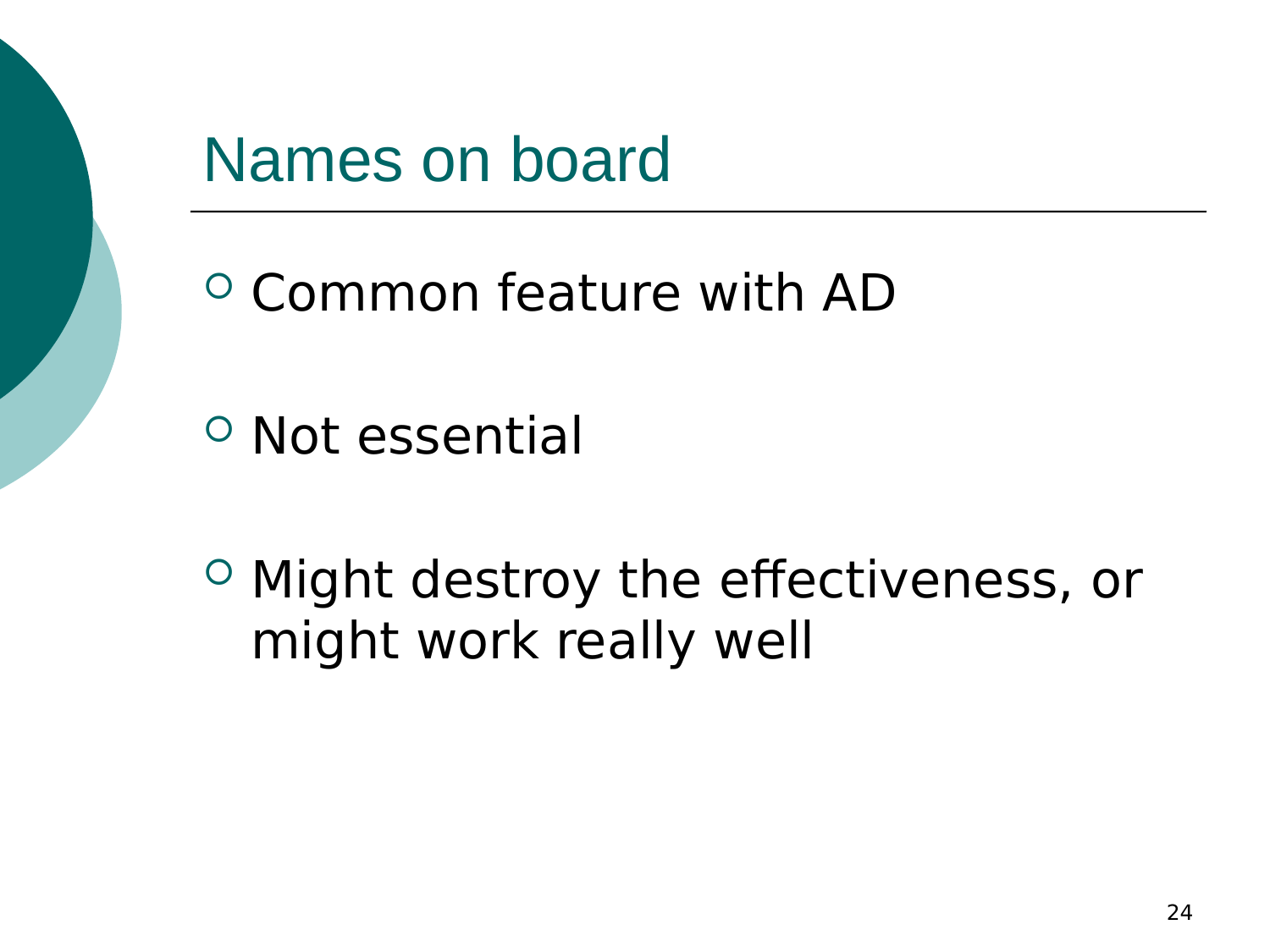

# Names on board
Common feature with AD

Not essential

Might destroy the effectiveness, or might work really well
24